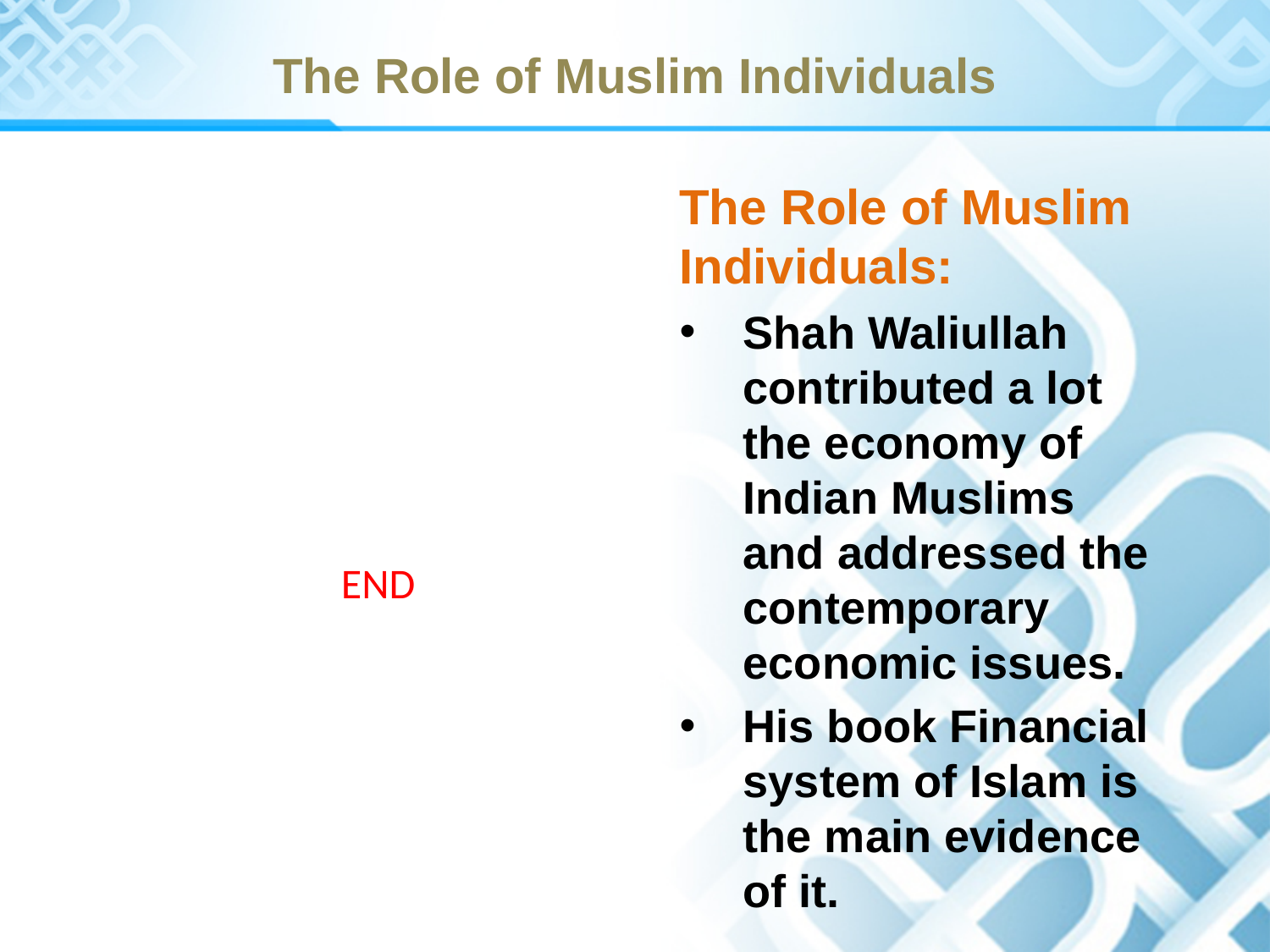

The Role of Muslim Individuals
The Role of Muslim Individuals:
Shah Waliullah contributed a lot the economy of Indian Muslims and addressed the contemporary economic issues.
His book Financial system of Islam is the main evidence of it.
END